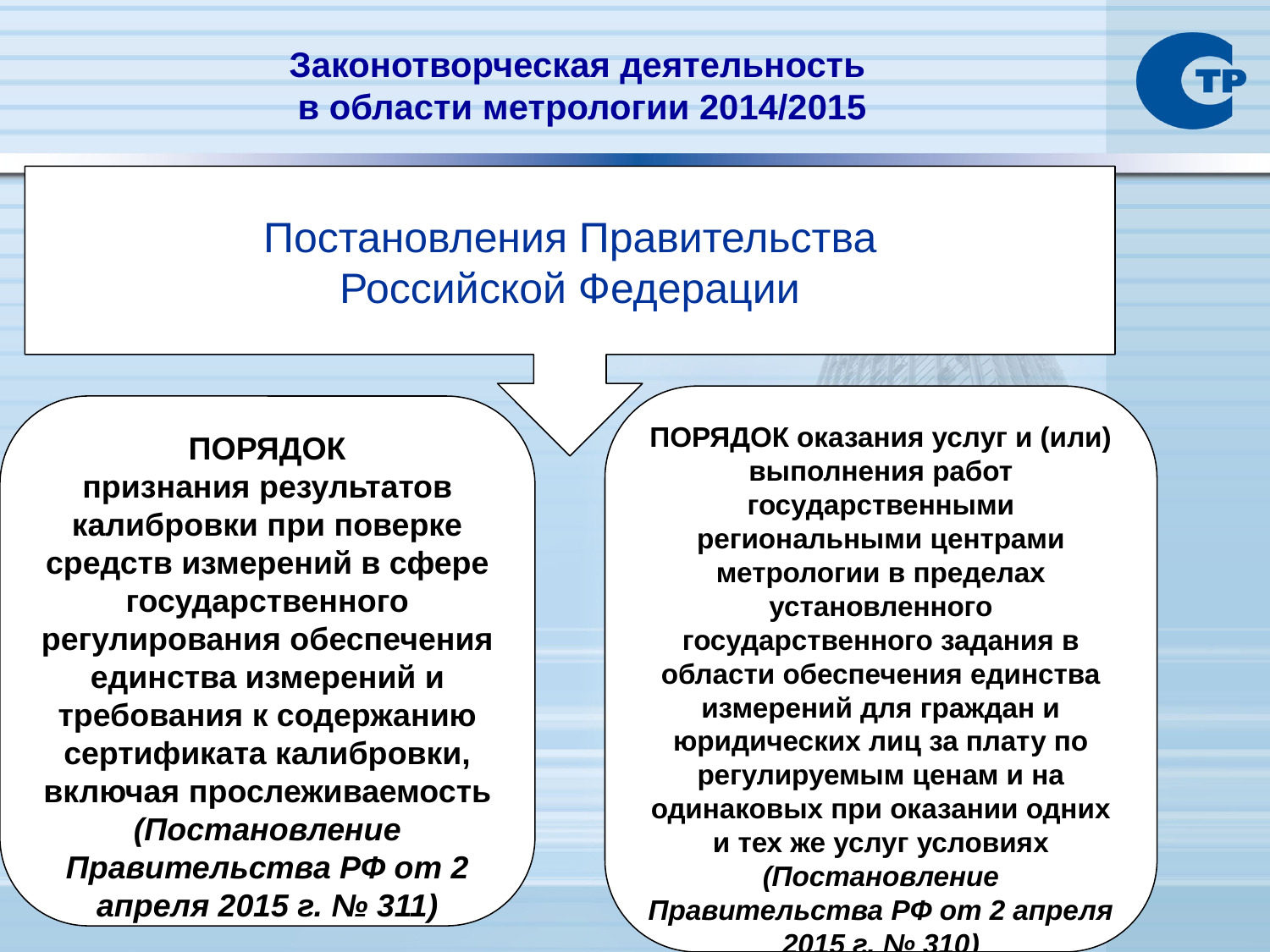

Законотворческая деятельность
в области метрологии 2014/2015

Постановления Правительства
Российской Федерации
ПОРЯДОК оказания услуг и (или) выполнения работ государственными региональными центрами метрологии в пределах установленного государственного задания в области обеспечения единства измерений для граждан и юридических лиц за плату по регулируемым ценам и на одинаковых при оказании одних и тех же услуг условиях
(Постановление Правительства РФ от 2 апреля 2015 г. № 310)
ПОРЯДОК
признания результатов калибровки при поверке средств измерений в сфере государственного регулирования обеспечения единства измерений и требования к содержанию сертификата калибровки, включая прослеживаемость
(Постановление Правительства РФ от 2 апреля 2015 г. № 311)